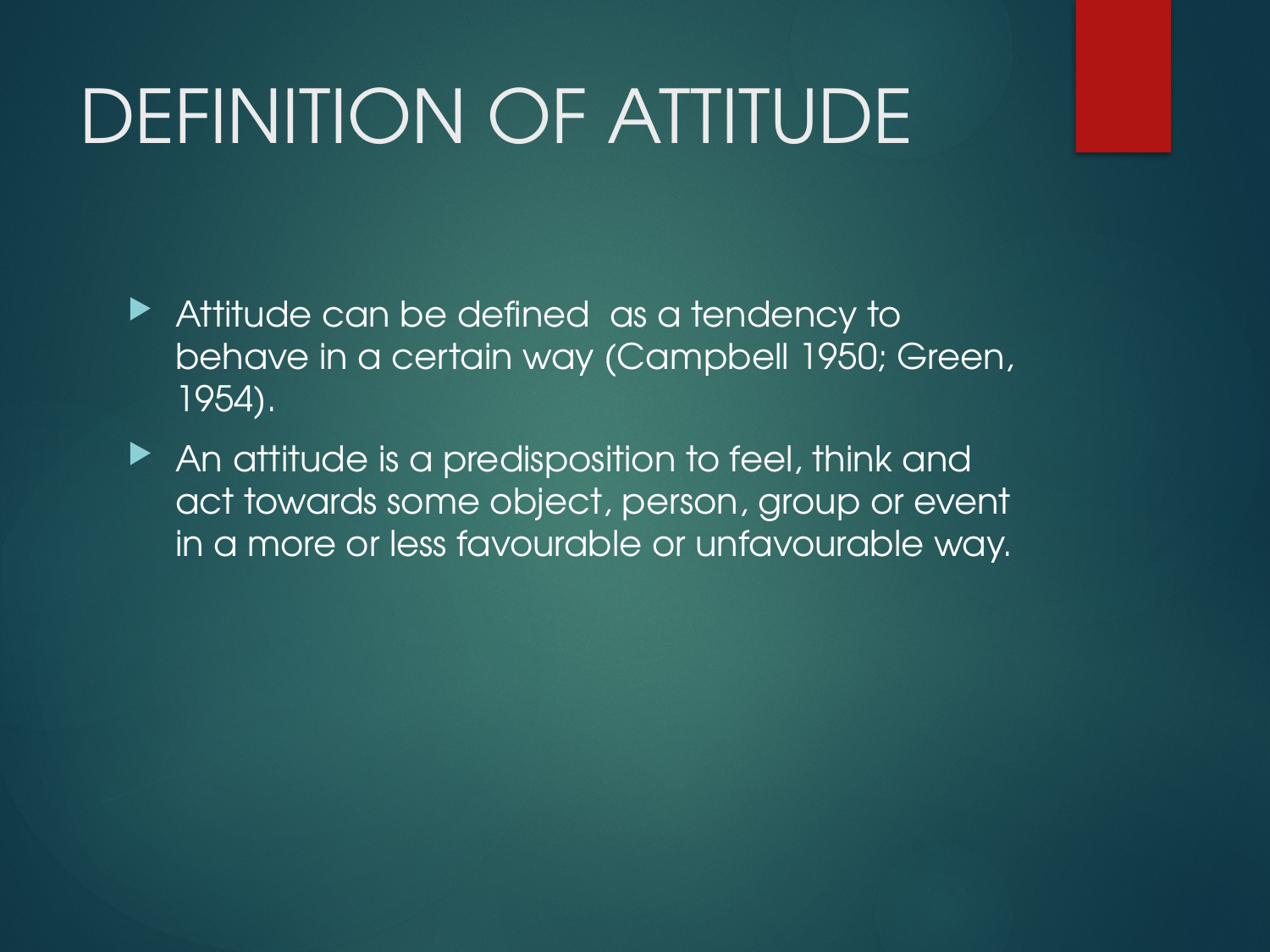

# DEFINITION OF ATTITUDE
Attitude can be defined  as a tendency to behave in a certain way (Campbell 1950; Green, 1954).
An attitude is a predisposition to feel, think and act towards some object, person, group or event in a more or less favourable or unfavourable way.